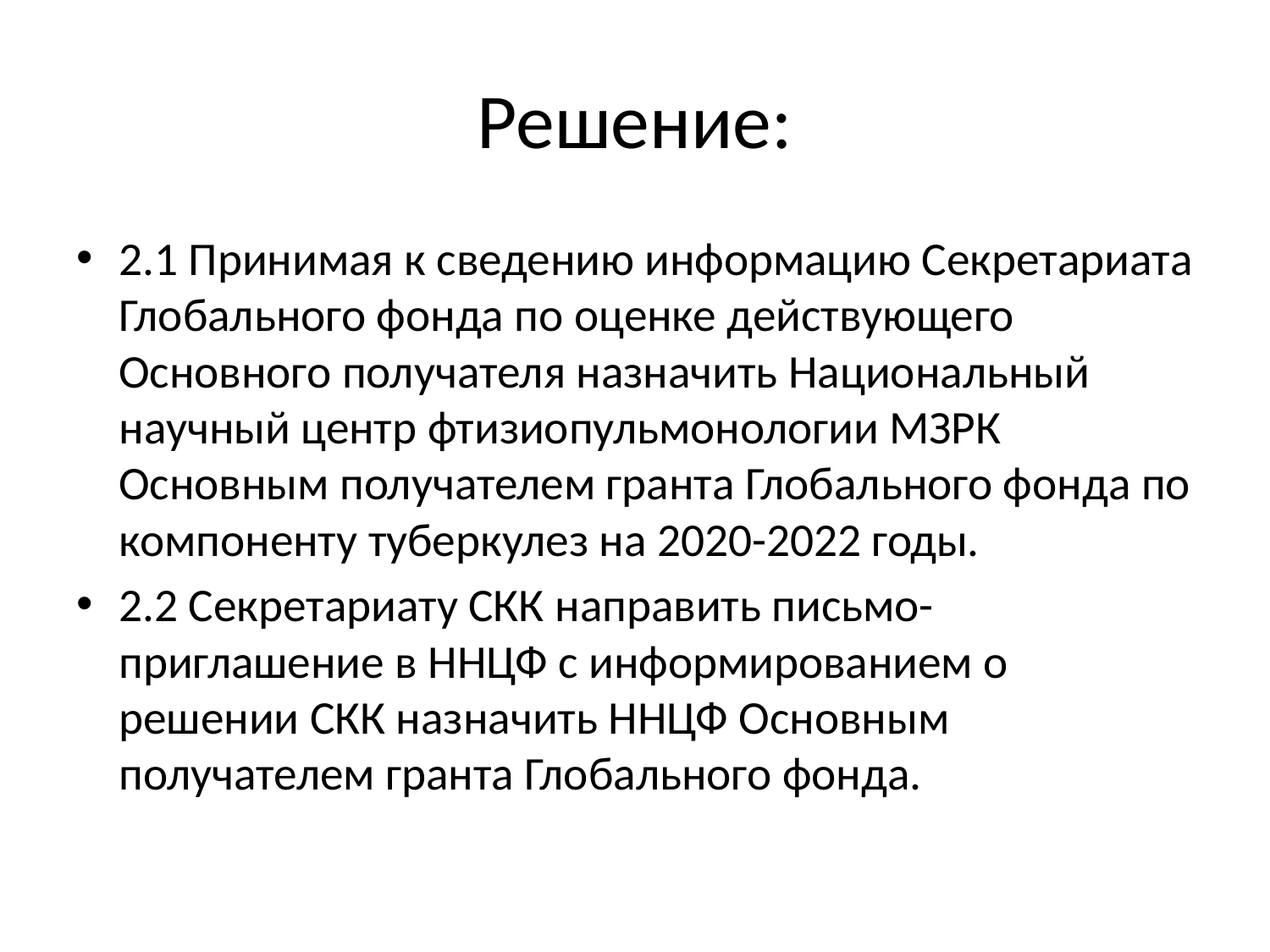

# Решение:
2.1 Принимая к сведению информацию Секретариата Глобального фонда по оценке действующего Основного получателя назначить Национальный научный центр фтизиопульмонологии МЗРК Основным получателем гранта Глобального фонда по компоненту туберкулез на 2020-2022 годы.
2.2 Секретариату СКК направить письмо- приглашение в ННЦФ с информированием о решении СКК назначить ННЦФ Основным получателем гранта Глобального фонда.